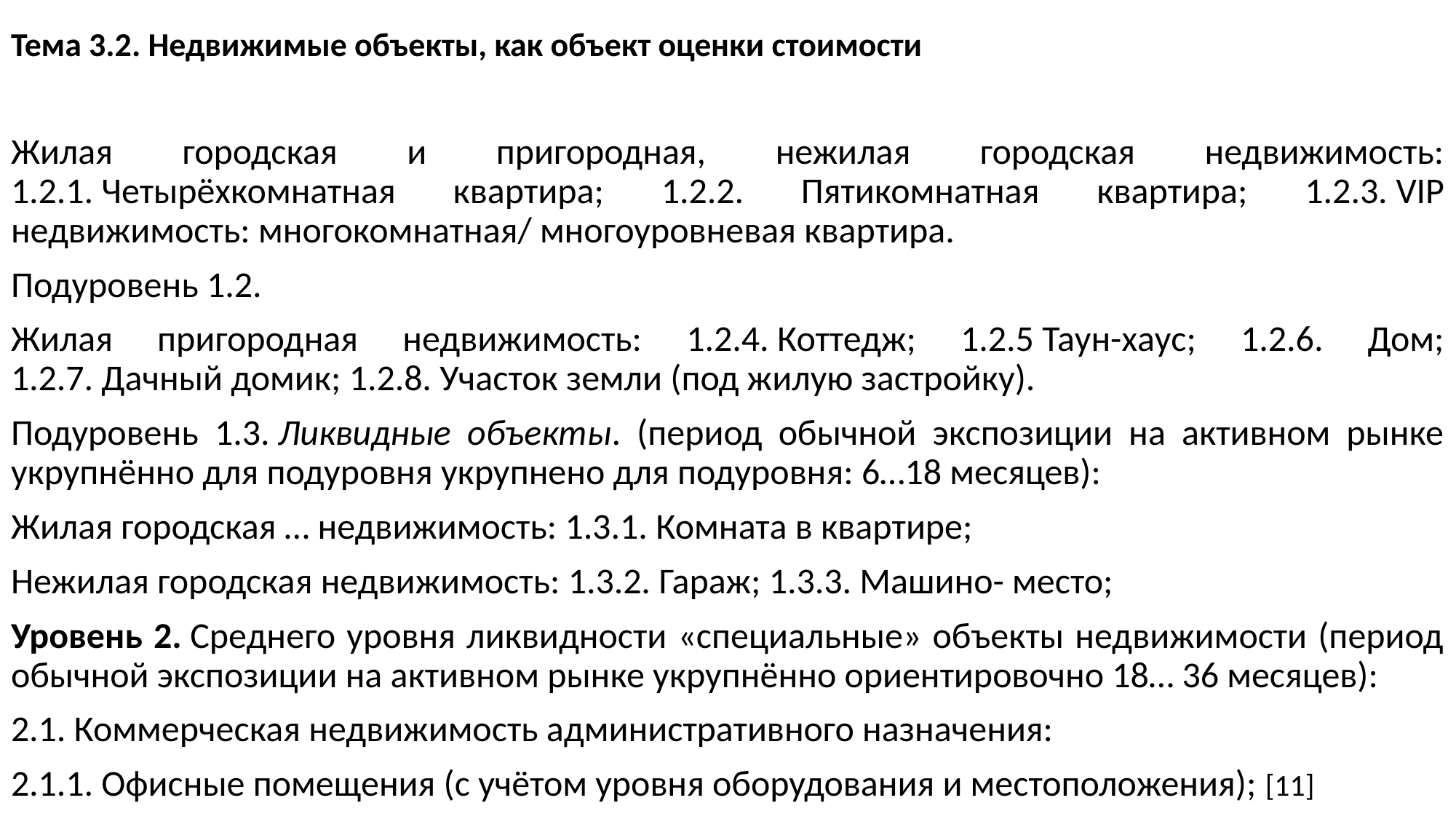

# Тема 3.2. Недвижимые объекты, как объект оценки стоимости

Жилая городская и пригородная, нежилая городская недвижимость: 1.2.1. Четырёхкомнатная квартира; 1.2.2. Пятикомнатная квартира; 1.2.3. VIP недвижимость: многокомнатная/ многоуровневая квартира.
Подуровень 1.2.
Жилая пригородная недвижимость: 1.2.4. Коттедж; 1.2.5 Таун-хаус; 1.2.6. Дом; 1.2.7. Дачный домик; 1.2.8. Участок земли (под жилую застройку).
Подуровень 1.3. Ликвидные объекты. (период обычной экспозиции на активном рынке укрупнённо для подуровня укрупнено для подуровня: 6…18 месяцев):
Жилая городская … недвижимость: 1.3.1. Комната в квартире;
Нежилая городская недвижимость: 1.3.2. Гараж; 1.3.3. Машино- место;
Уровень 2. Среднего уровня ликвидности «специальные» объекты недвижимости (период обычной экспозиции на активном рынке укрупнённо ориентировочно 18… 36 месяцев):
2.1. Коммерческая недвижимость административного назначения:
2.1.1. Офисные помещения (с учётом уровня оборудования и местоположения); [11]